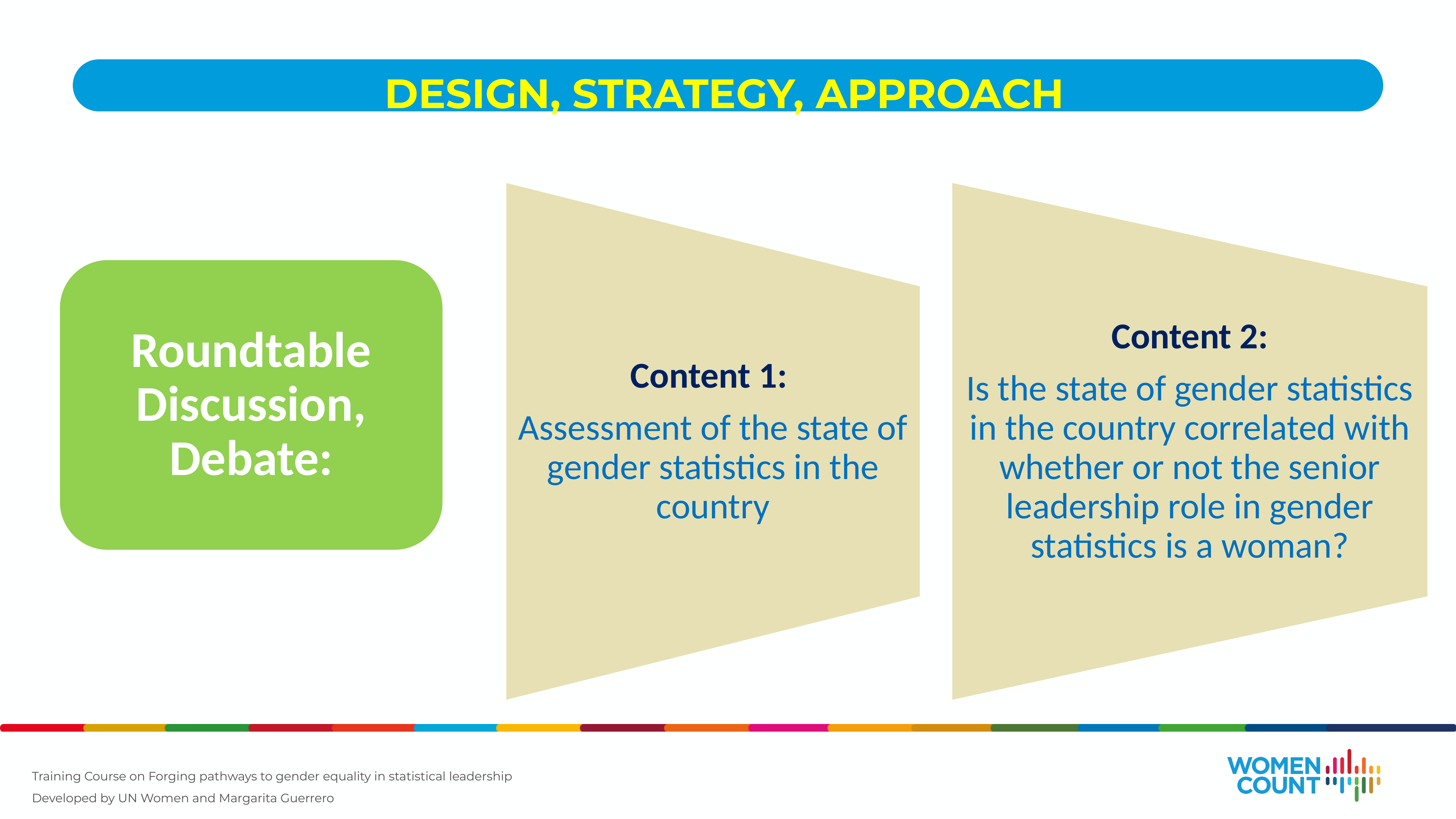

DESIGN, STRATEGY, APPROACH
Content 1:
Assessment of the state of gender statistics in the country
Content 2:
Is the state of gender statistics in the country correlated with whether or not the senior leadership role in gender statistics is a woman?

Roundtable Discussion, Debate:
Training Course on Forging pathways to gender equality in statistical leadership
Developed by UN Women and Margarita Guerrero